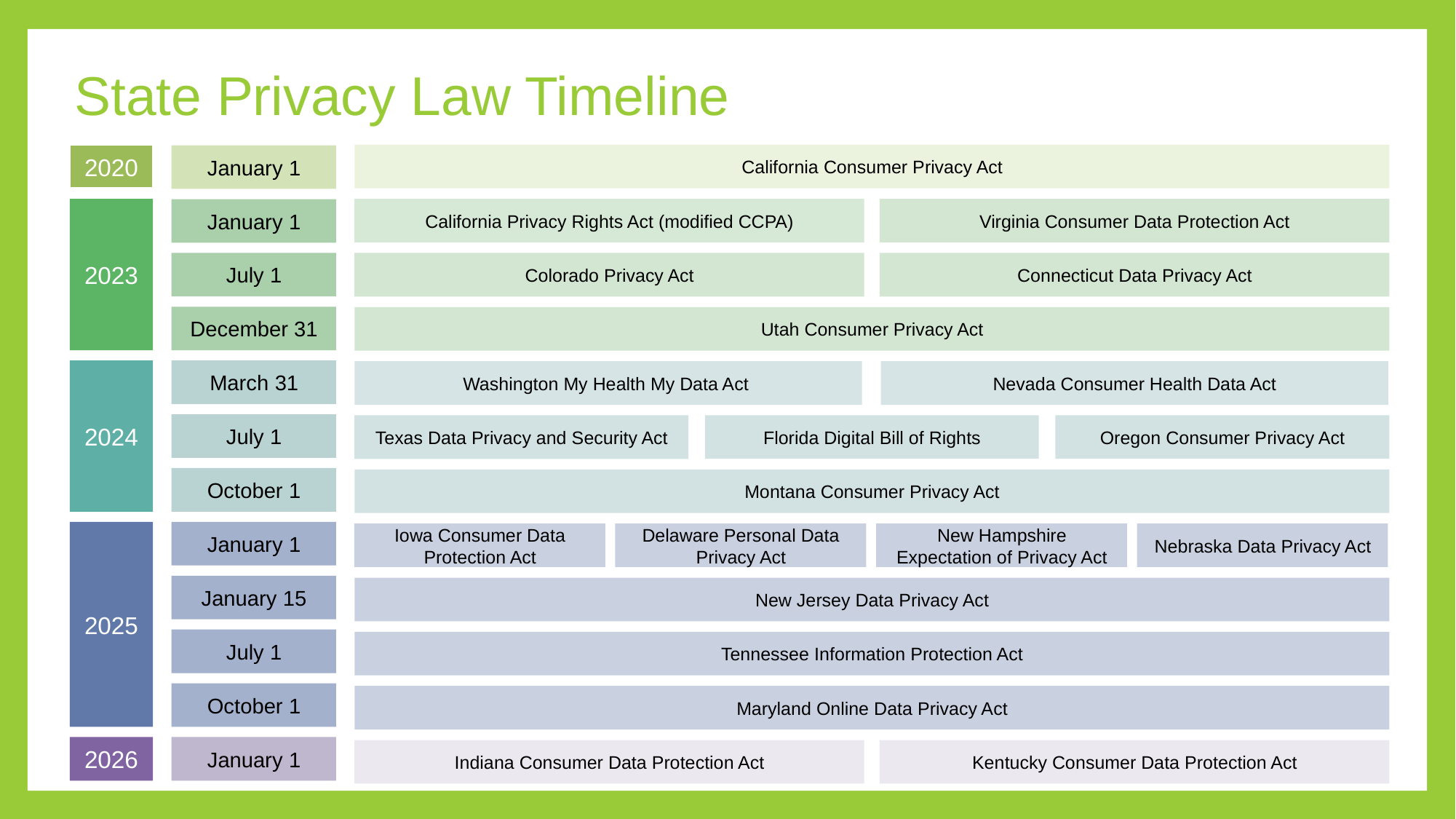

# State Privacy Law Timeline
2020
California Consumer Privacy Act
January 1
2023
California Privacy Rights Act (modified CCPA)
Virginia Consumer Data Protection Act
January 1
July 1
Colorado Privacy Act
Connecticut Data Privacy Act
December 31
Utah Consumer Privacy Act
March 31
2024
Washington My Health My Data Act
Nevada Consumer Health Data Act
July 1
Florida Digital Bill of Rights
Oregon Consumer Privacy Act
Texas Data Privacy and Security Act
October 1
Montana Consumer Privacy Act
2025
January 1
Iowa Consumer Data Protection Act
Delaware Personal Data Privacy Act
New Hampshire Expectation of Privacy Act
Nebraska Data Privacy Act
January 15
New Jersey Data Privacy Act
July 1
Tennessee Information Protection Act
October 1
Maryland Online Data Privacy Act
January 1
2026
Indiana Consumer Data Protection Act
Kentucky Consumer Data Protection Act